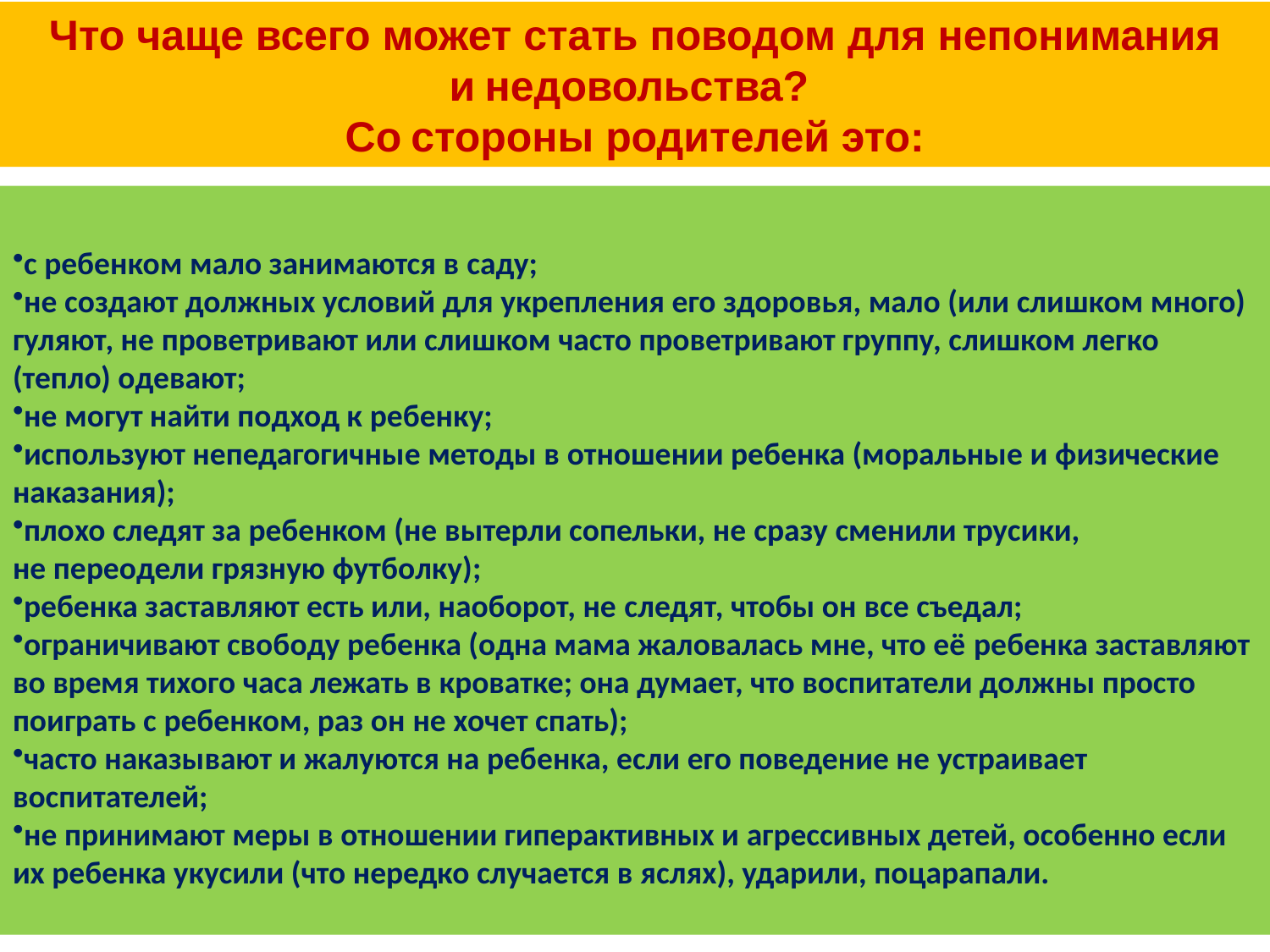

Что чаще всего может стать поводом для непонимания и недовольства?
Со стороны родителей это:

с ребенком мало занимаются в саду;
не создают должных условий для укрепления его здоровья, мало (или слишком много) гуляют, не проветривают или слишком часто проветривают группу, слишком легко (тепло) одевают;
не могут найти подход к ребенку;
используют непедагогичные методы в отношении ребенка (моральные и физические наказания);
плохо следят за ребенком (не вытерли сопельки, не сразу сменили трусики, не переодели грязную футболку);
ребенка заставляют есть или, наоборот, не следят, чтобы он все съедал;
ограничивают свободу ребенка (одна мама жаловалась мне, что её ребенка заставляют во время тихого часа лежать в кроватке; она думает, что воспитатели должны просто поиграть с ребенком, раз он не хочет спать);
часто наказывают и жалуются на ребенка, если его поведение не устраивает воспитателей;
не принимают меры в отношении гиперактивных и агрессивных детей, особенно если их ребенка укусили (что нередко случается в яслях), ударили, поцарапали.